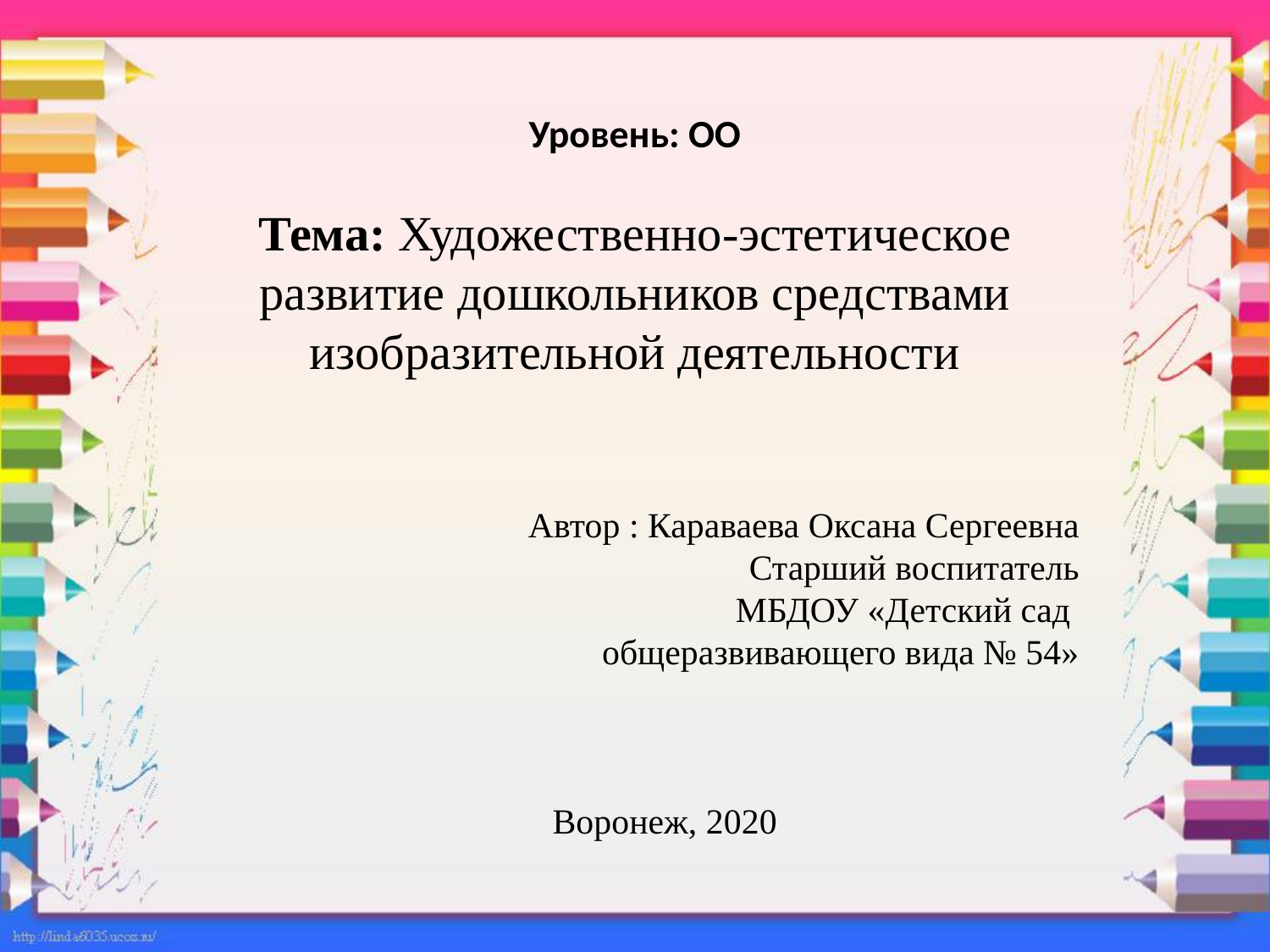

Уровень: ОО

Тема: Художественно-эстетическое развитие дошкольников средствами изобразительной деятельности

Автор : Караваева Оксана Сергеевна
Старший воспитатель
МБДОУ «Детский сад
общеразвивающего вида № 54»

Воронеж, 2020